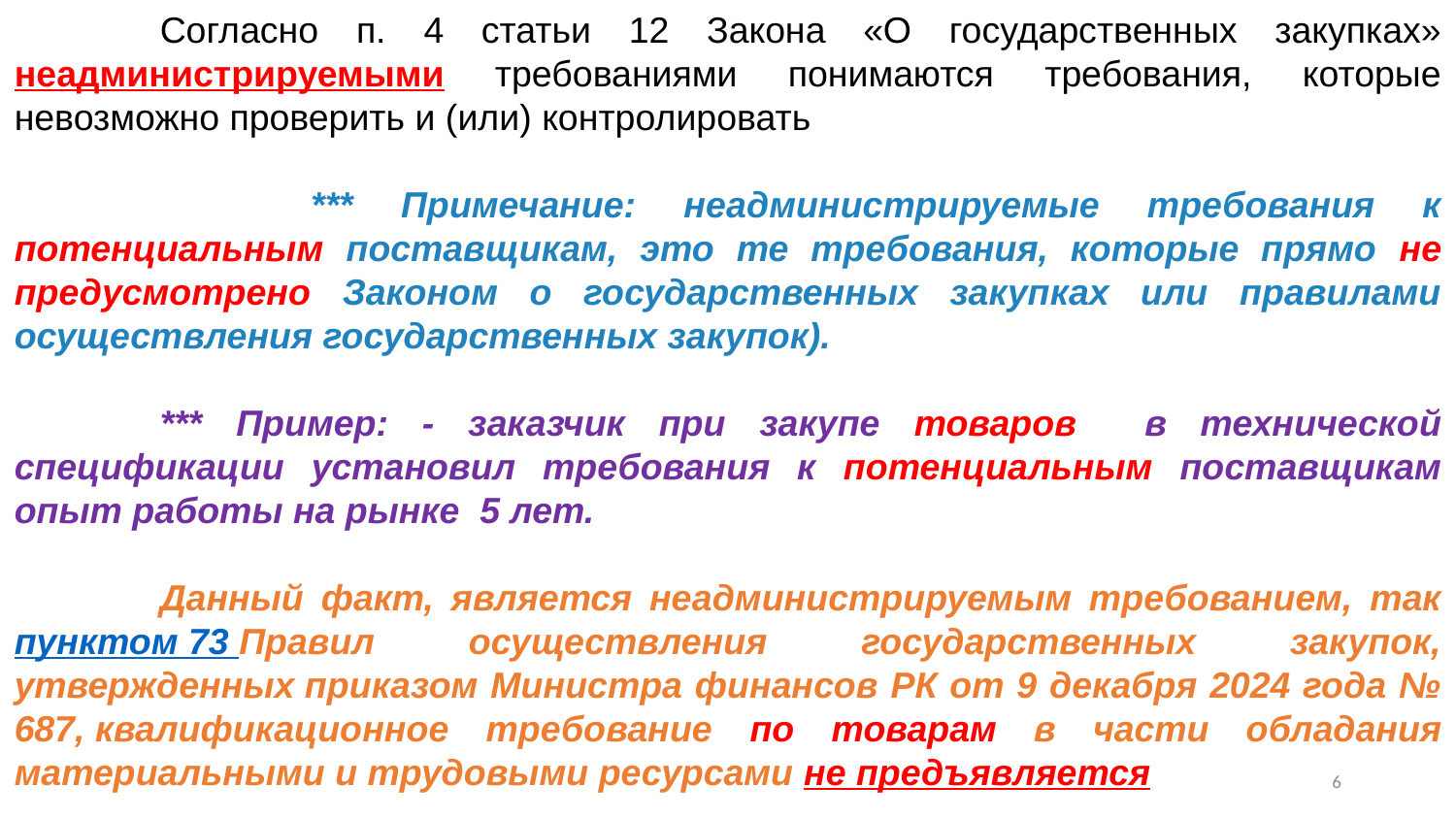

Согласно п. 4 статьи 12 Закона «О государственных закупках» неадминистрируемыми требованиями понимаются требования, которые невозможно проверить и (или) контролировать

    	*** Примечание: неадминистрируемые требования к потенциальным поставщикам, это те требования, которые прямо не предусмотрено Законом о государственных закупках или правилами осуществления государственных закупок).

	*** Пример: - заказчик при закупе товаров  в технической спецификации установил требования к потенциальным поставщикам опыт работы на рынке  5 лет.

	Данный факт, является неадминистрируемым требованием, так пунктом 73 Правил осуществления государственных закупок, утвержденных приказом Министра финансов РК от 9 декабря 2024 года № 687, квалификационное требование по товарам в части обладания материальными и трудовыми ресурсами не предъявляется

6